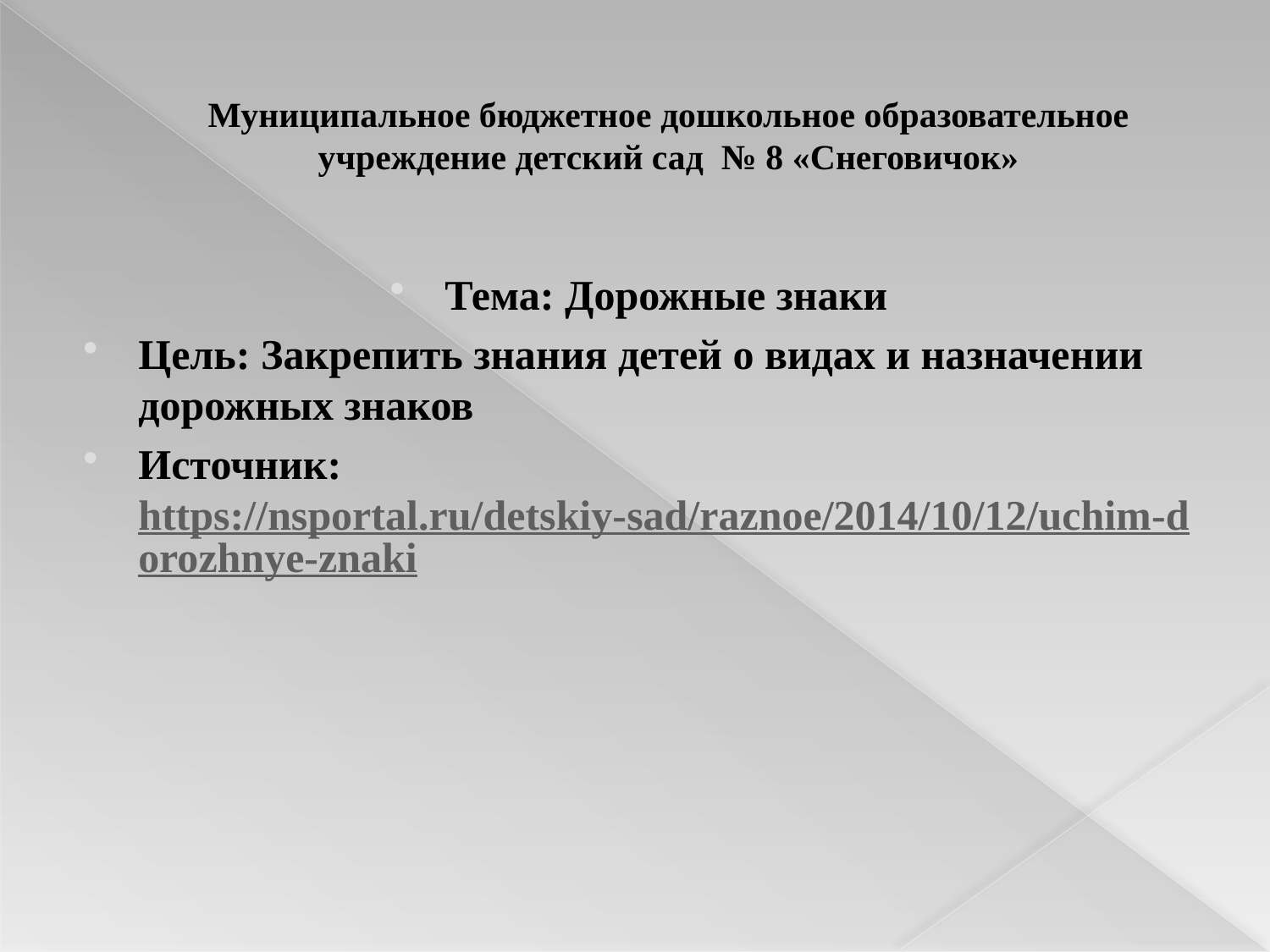

# Муниципальное бюджетное дошкольное образовательное учреждение детский сад  № 8 «Снеговичок»
Тема: Дорожные знаки
Цель: Закрепить знания детей о видах и назначении дорожных знаков
Источник: https://nsportal.ru/detskiy-sad/raznoe/2014/10/12/uchim-dorozhnye-znaki